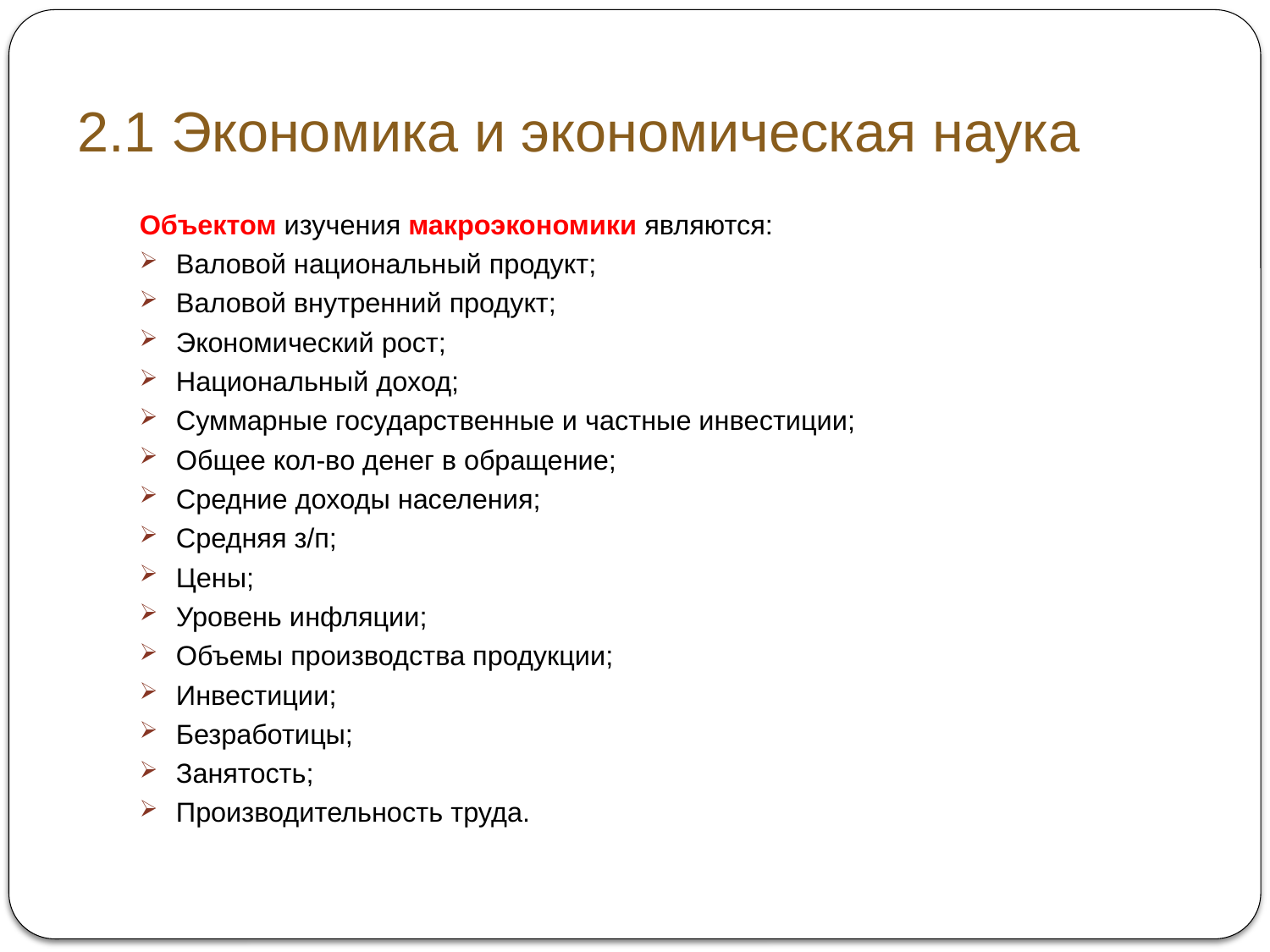

# 2.1 Экономика и экономическая наука
Объектом изучения макроэкономики являются:
Валовой национальный продукт;
Валовой внутренний продукт;
Экономический рост;
Национальный доход;
Суммарные государственные и частные инвестиции;
Общее кол-во денег в обращение;
Средние доходы населения;
Средняя з/п;
Цены;
Уровень инфляции;
Объемы производства продукции;
Инвестиции;
Безработицы;
Занятость;
Производительность труда.